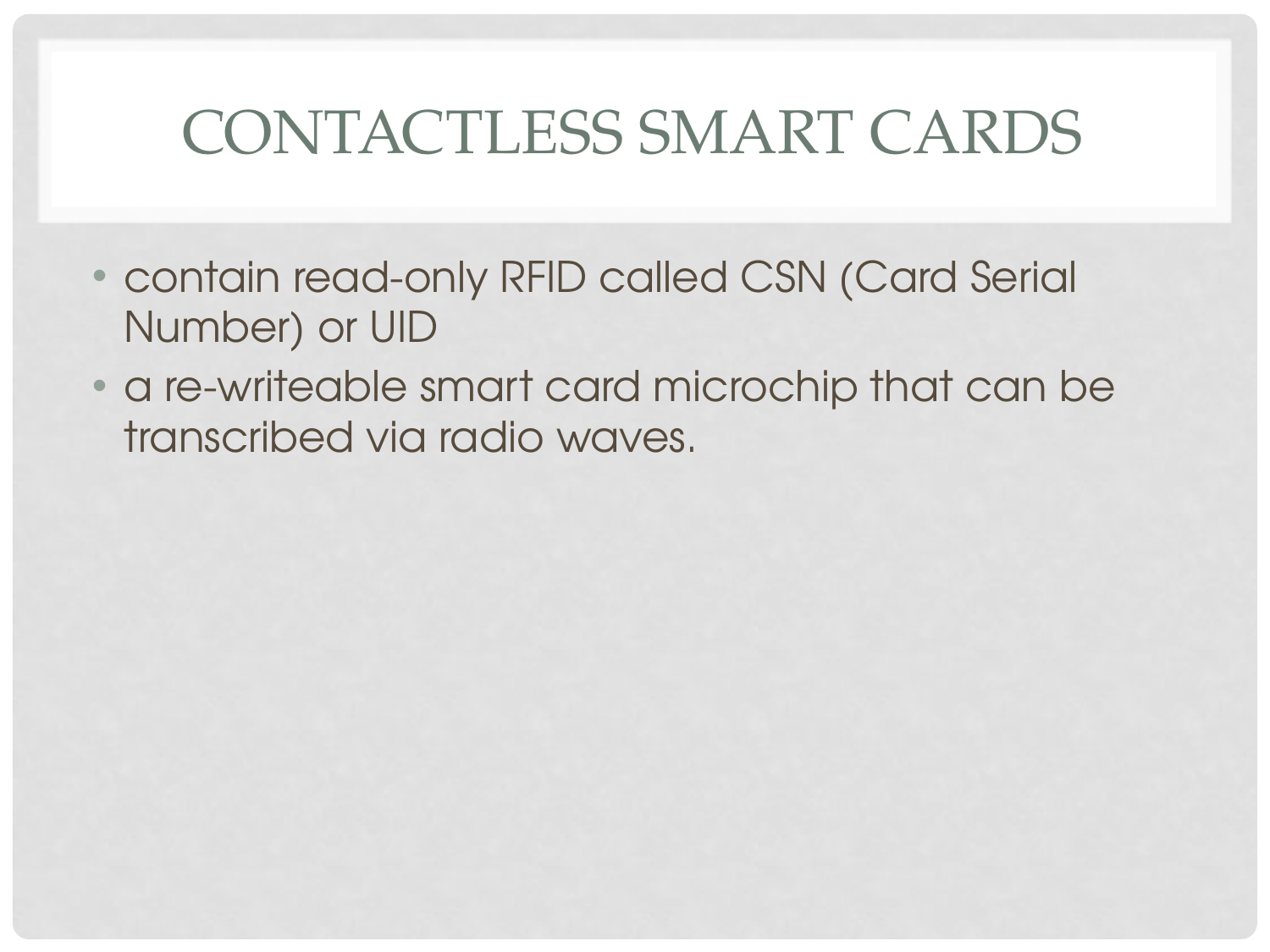

# Contactless smart cards
contain read-only RFID called CSN (Card Serial Number) or UID
a re-writeable smart card microchip that can be transcribed via radio waves.